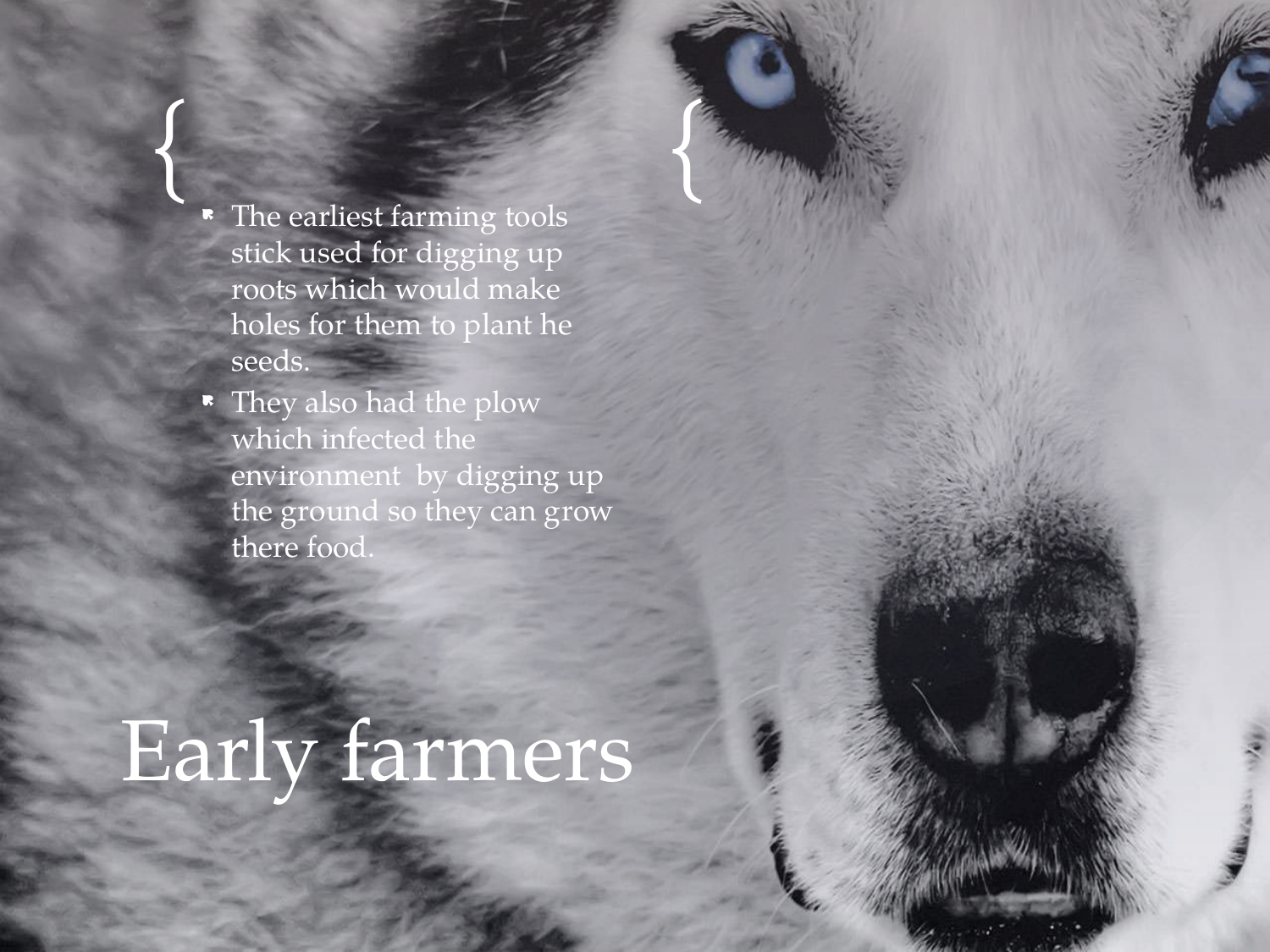

The earliest farming tools stick used for digging up roots which would make holes for them to plant he seeds.
They also had the plow which infected the environment  by digging up the ground so they can grow there food.

# Early farmers